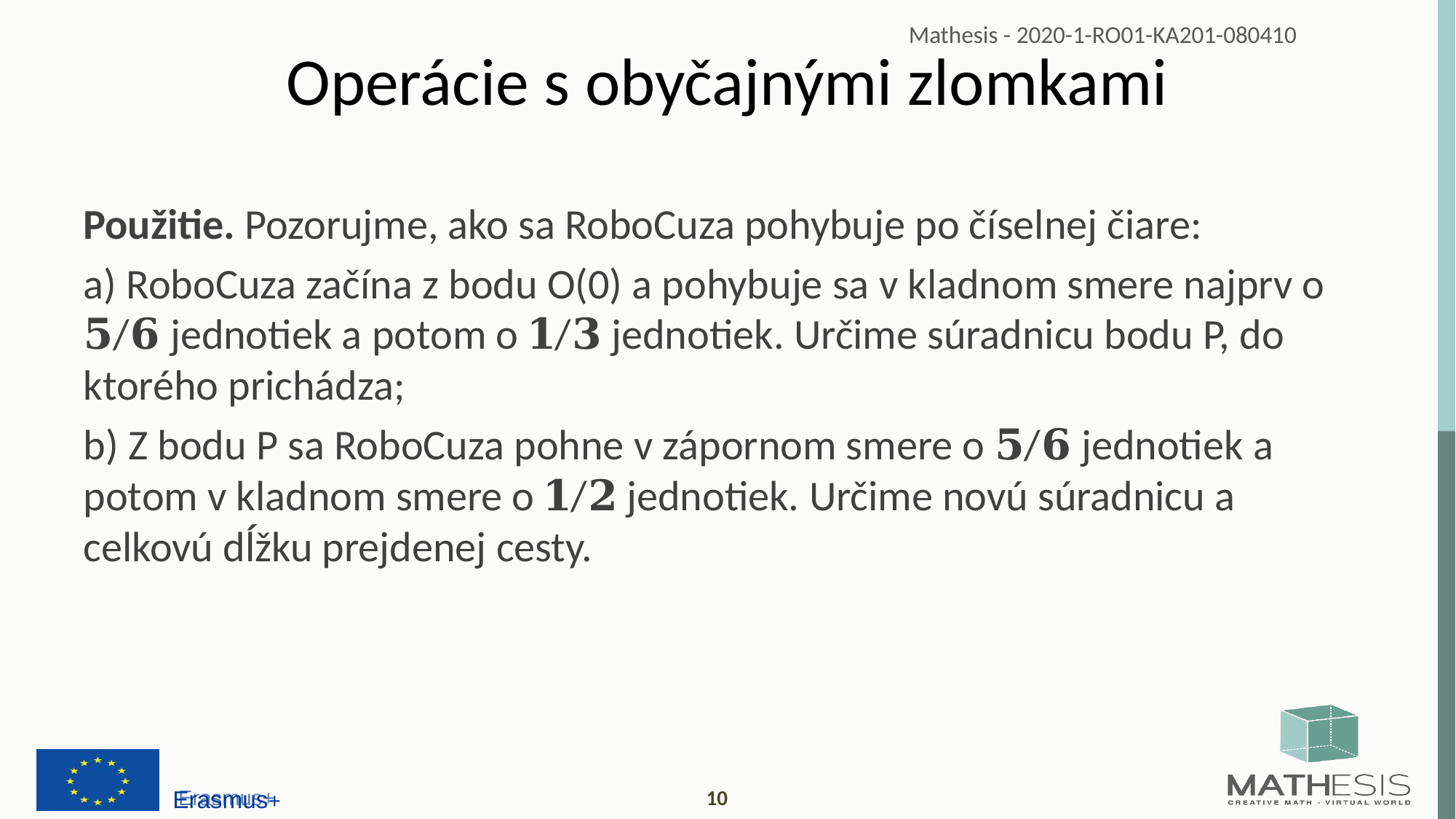

# Operácie s obyčajnými zlomkami
Použitie. Pozorujme, ako sa RoboCuza pohybuje po číselnej čiare:
a) RoboCuza začína z bodu O(0) a pohybuje sa v kladnom smere najprv o 𝟓/𝟔 jednotiek a potom o 𝟏/𝟑 jednotiek. Určime súradnicu bodu P, do ktorého prichádza;
b) Z bodu P sa RoboCuza pohne v zápornom smere o 𝟓/𝟔 jednotiek a potom v kladnom smere o 𝟏/𝟐 jednotiek. Určime novú súradnicu a celkovú dĺžku prejdenej cesty.